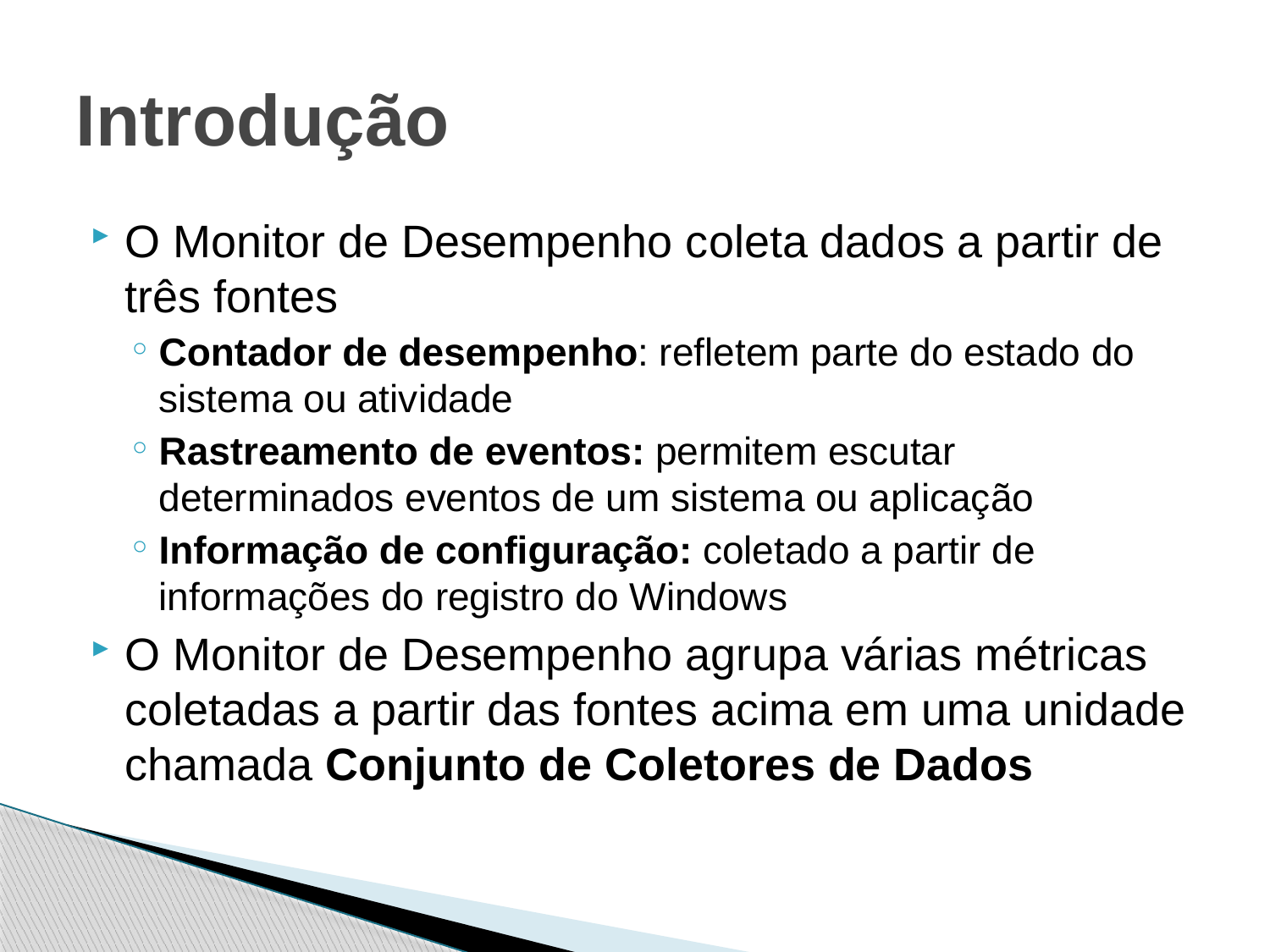

# Introdução
O Monitor de Desempenho coleta dados a partir de três fontes
Contador de desempenho: refletem parte do estado do sistema ou atividade
Rastreamento de eventos: permitem escutar determinados eventos de um sistema ou aplicação
Informação de configuração: coletado a partir de informações do registro do Windows
O Monitor de Desempenho agrupa várias métricas coletadas a partir das fontes acima em uma unidade chamada Conjunto de Coletores de Dados